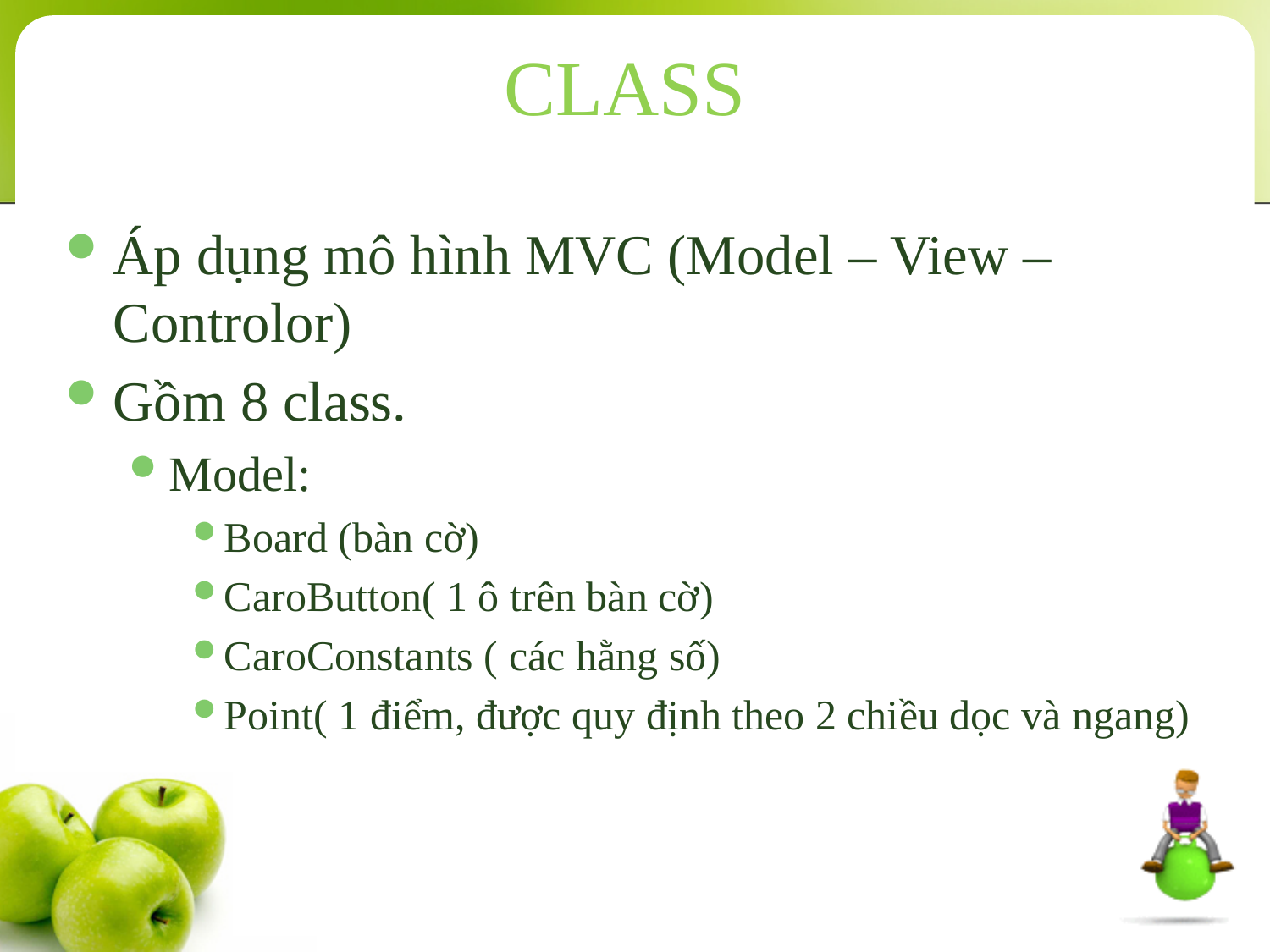

# CLASS
Áp dụng mô hình MVC (Model – View – Controlor)
Gồm 8 class.
Model:
Board (bàn cờ)
CaroButton( 1 ô trên bàn cờ)
CaroConstants ( các hằng số)
Point( 1 điểm, được quy định theo 2 chiều dọc và ngang)